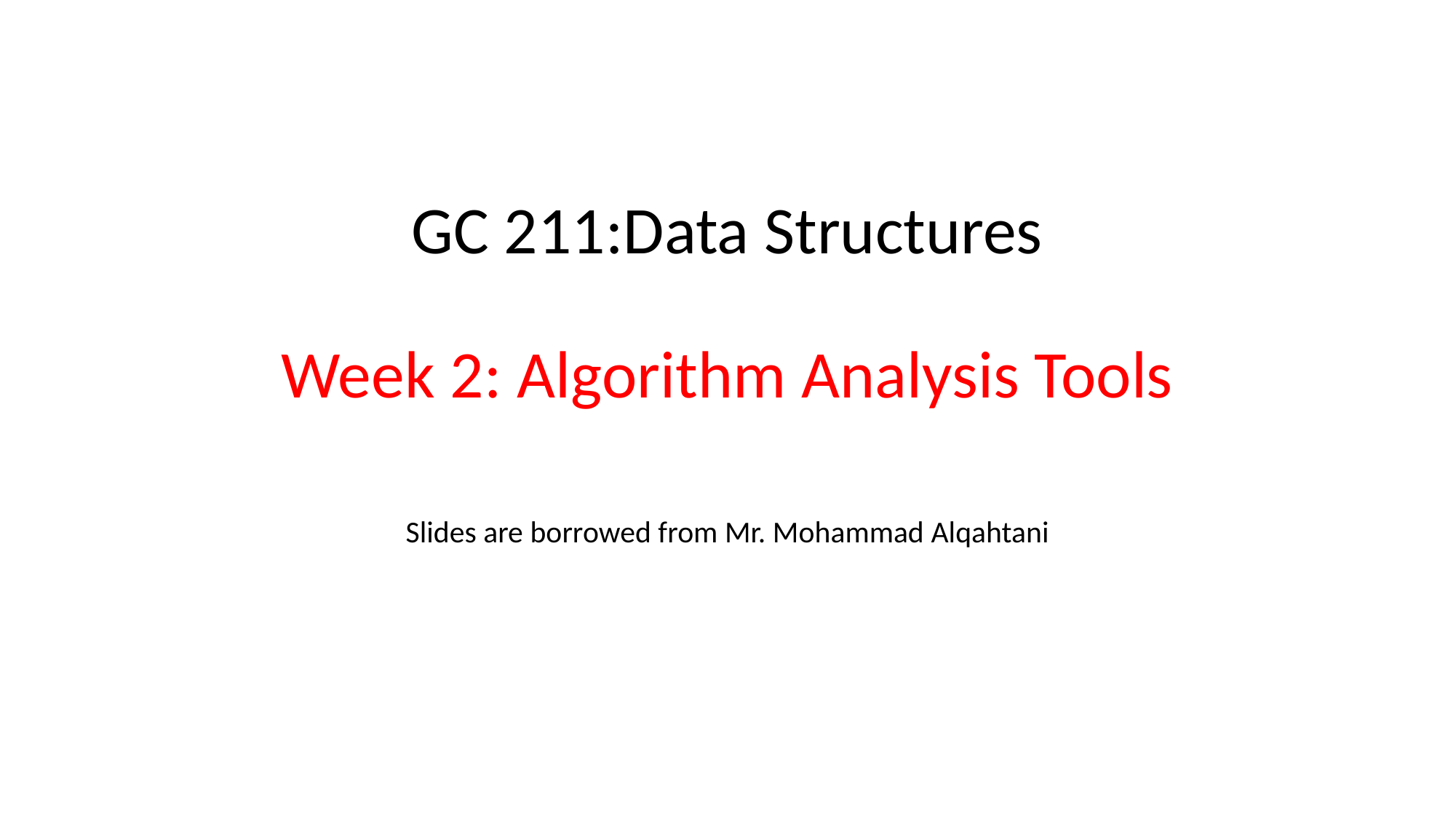

# GC 211:Data Structures Week 2: Algorithm Analysis Tools

 Slides are borrowed from Mr. Mohammad Alqahtani